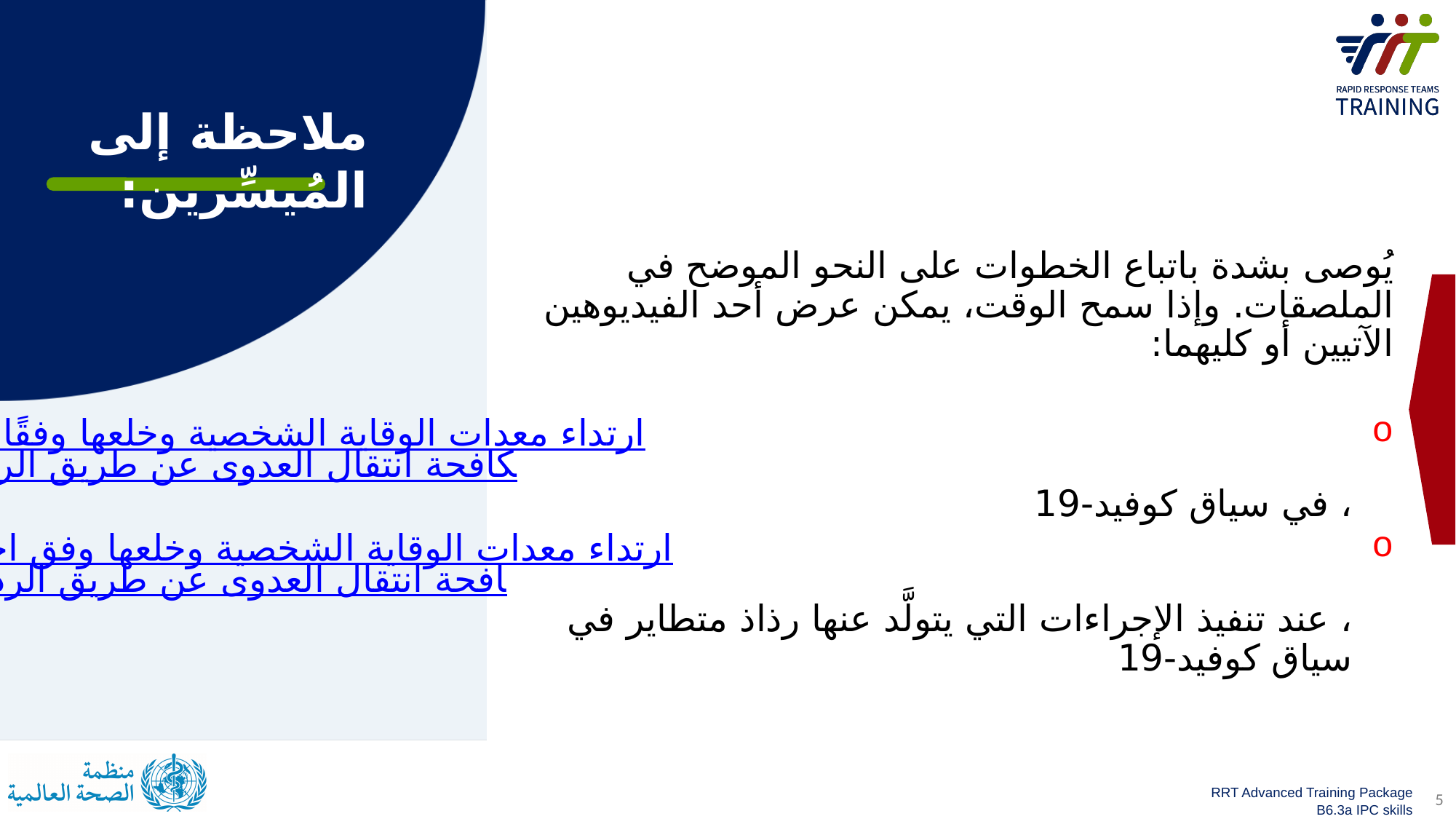

ملاحظة إلى المُيسِّرين:

يُوصى بشدة باتباع الخطوات على النحو الموضح في الملصقات. وإذا سمح الوقت، يمكن عرض أحد الفيديوهين الآتيين أو كليهما:

ارتداء معدات الوقاية الشخصية وخلعها وفقًا لاحتياطات مكافحة انتقال العدوى عن طريق الرذاذ/ التلامس، في سياق كوفيد-19
ارتداء معدات الوقاية الشخصية وخلعها وفق احتياطات مكافحة انتقال العدوى عن طريق الرذاذ المتطاير، عند تنفيذ الإجراءات التي يتولَّد عنها رذاذ متطاير في سياق كوفيد-19